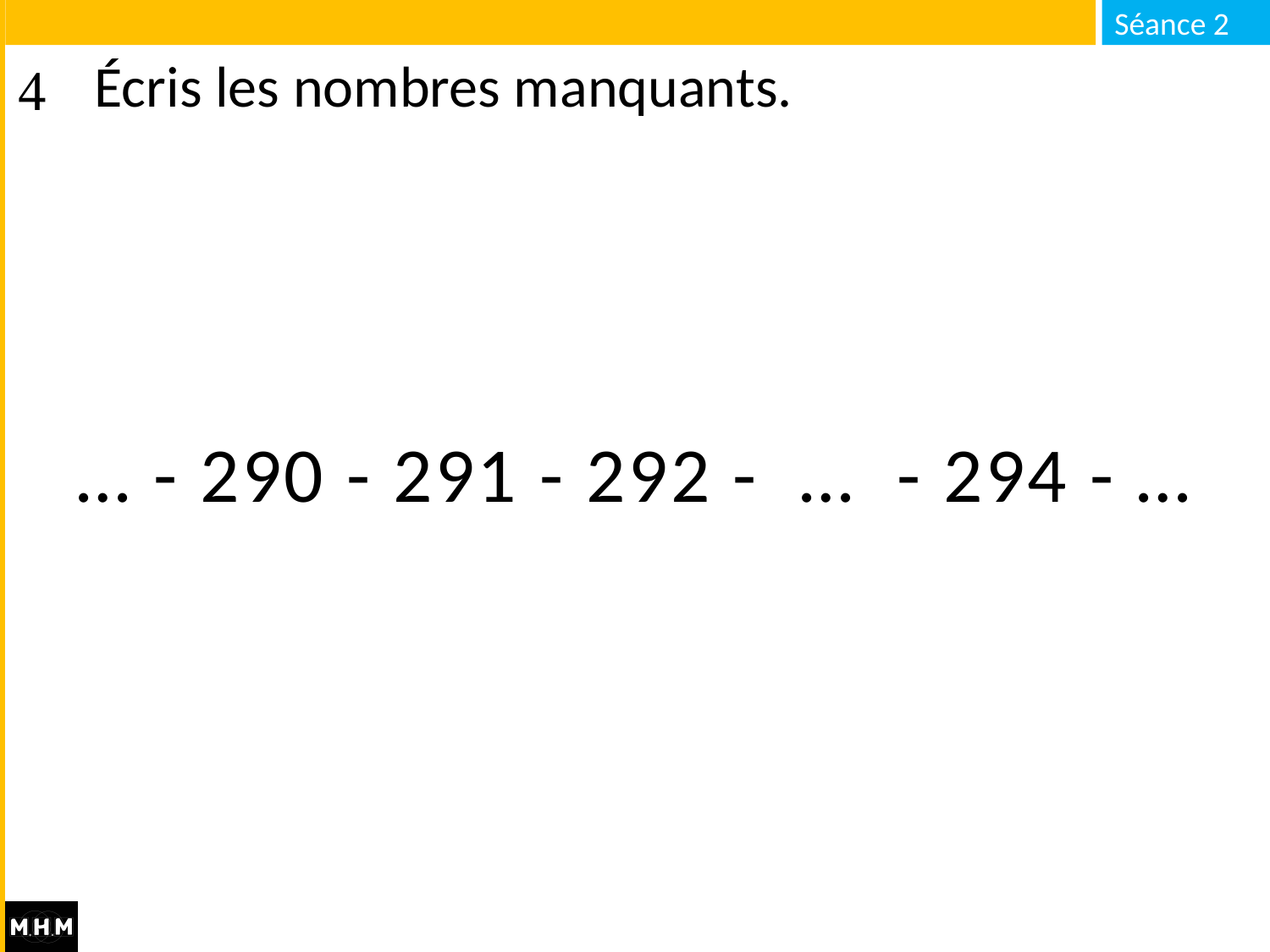

# Écris les nombres manquants.
… - 290 - 291 - 292 -  …  - 294 - …